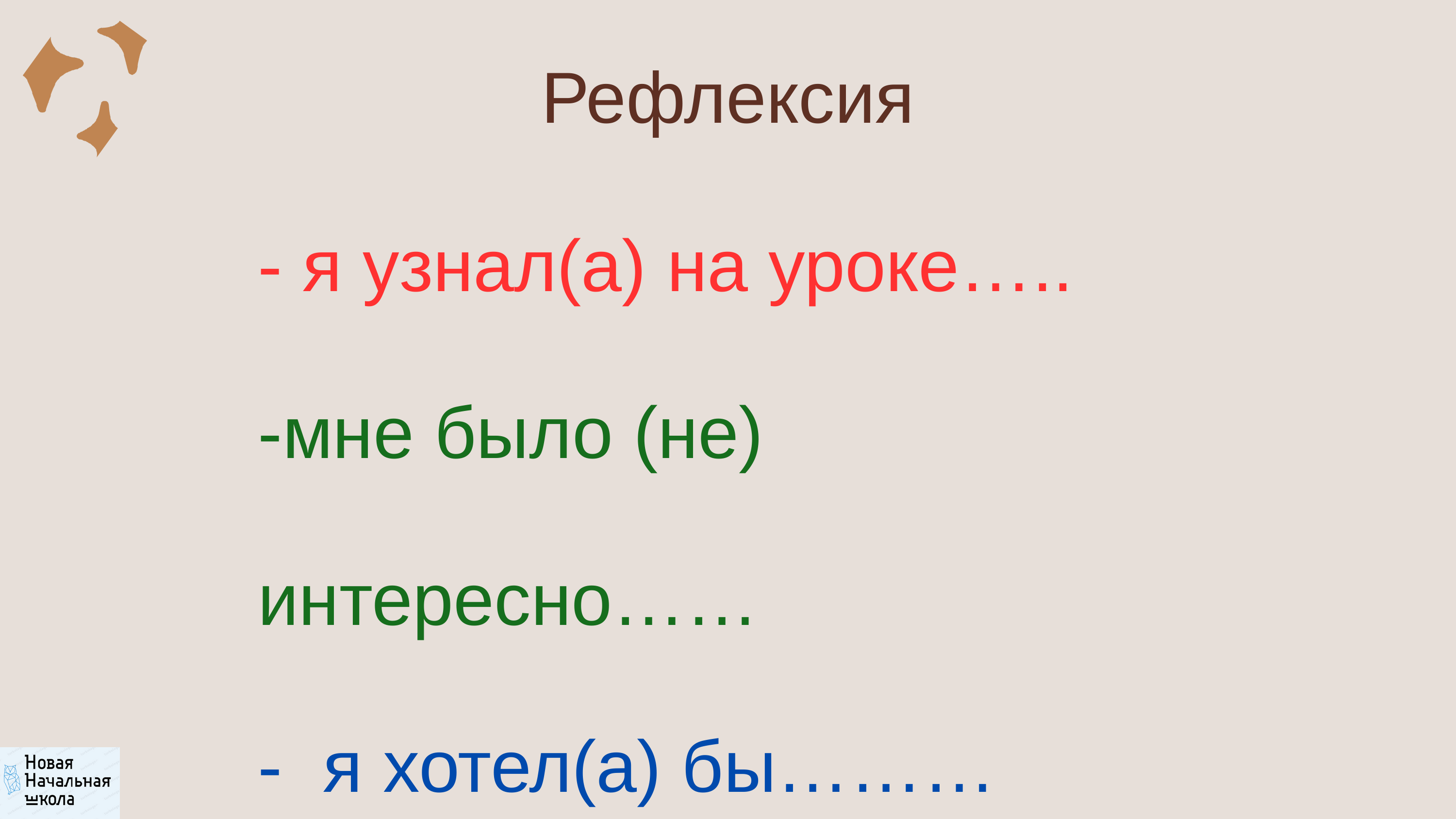

Рефлексия
- я узнал(а) на уроке…..
-мне было (не) интересно……
-  я хотел(а) бы………